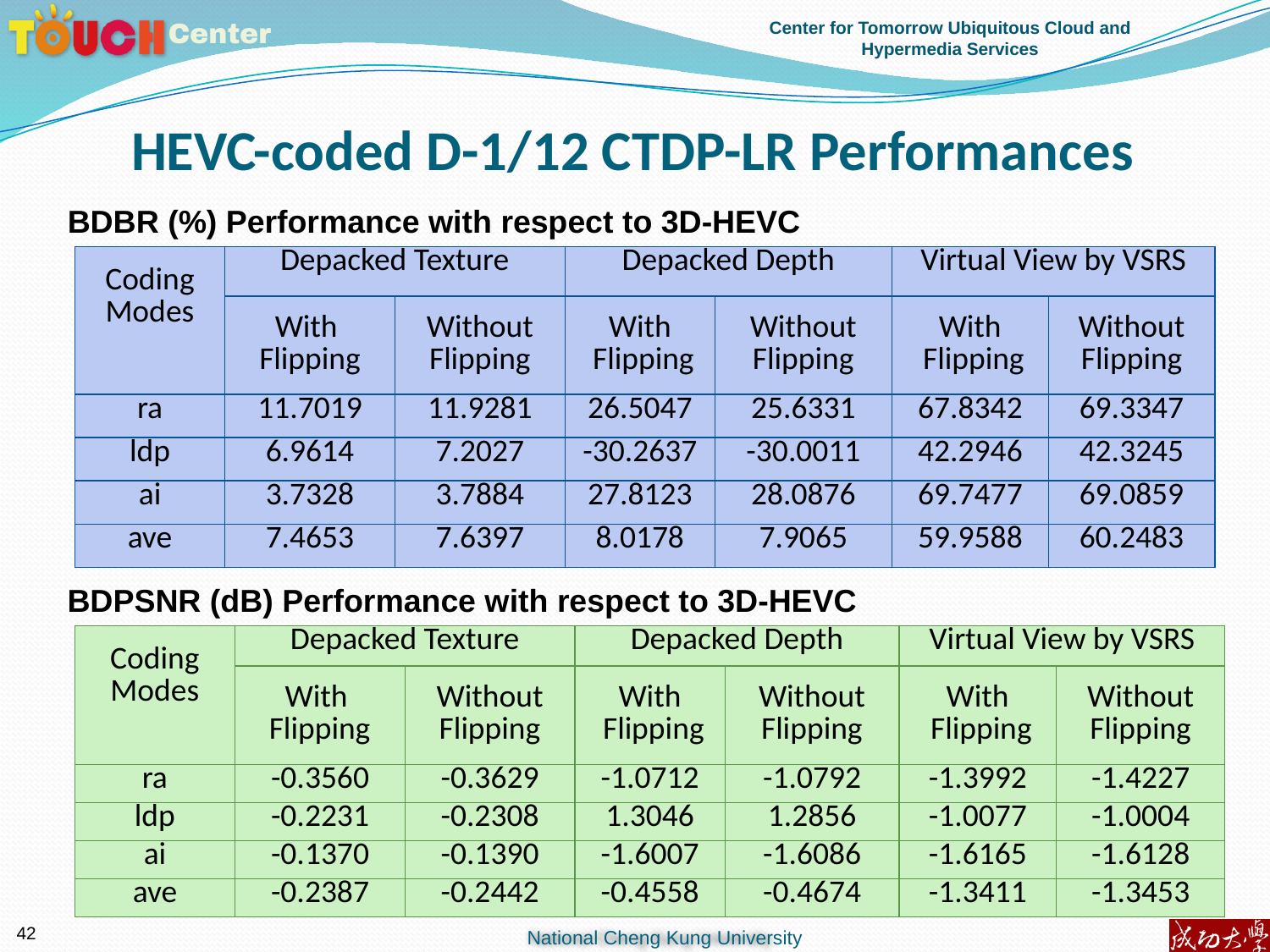

HEVC-coded D-1/12 CTDP-LR Performances
BDBR (%) Performance with respect to 3D-HEVC
| Coding Modes | Depacked Texture |  | Depacked Depth |  | Virtual View by VSRS |  |
| --- | --- | --- | --- | --- | --- | --- |
|  | With Flipping | Without Flipping | With Flipping | Without Flipping | With Flipping | Without Flipping |
| ra | 11.7019 | 11.9281 | 26.5047 | 25.6331 | 67.8342 | 69.3347 |
| ldp | 6.9614 | 7.2027 | -30.2637 | -30.0011 | 42.2946 | 42.3245 |
| ai | 3.7328 | 3.7884 | 27.8123 | 28.0876 | 69.7477 | 69.0859 |
| ave | 7.4653 | 7.6397 | 8.0178 | 7.9065 | 59.9588 | 60.2483 |
BDPSNR (dB) Performance with respect to 3D-HEVC
| Coding Modes | Depacked Texture |  | Depacked Depth |  | Virtual View by VSRS |  |
| --- | --- | --- | --- | --- | --- | --- |
|  | With Flipping | Without Flipping | With Flipping | Without Flipping | With Flipping | Without Flipping |
| ra | -0.3560 | -0.3629 | -1.0712 | -1.0792 | -1.3992 | -1.4227 |
| ldp | -0.2231 | -0.2308 | 1.3046 | 1.2856 | -1.0077 | -1.0004 |
| ai | -0.1370 | -0.1390 | -1.6007 | -1.6086 | -1.6165 | -1.6128 |
| ave | -0.2387 | -0.2442 | -0.4558 | -0.4674 | -1.3411 | -1.3453 |